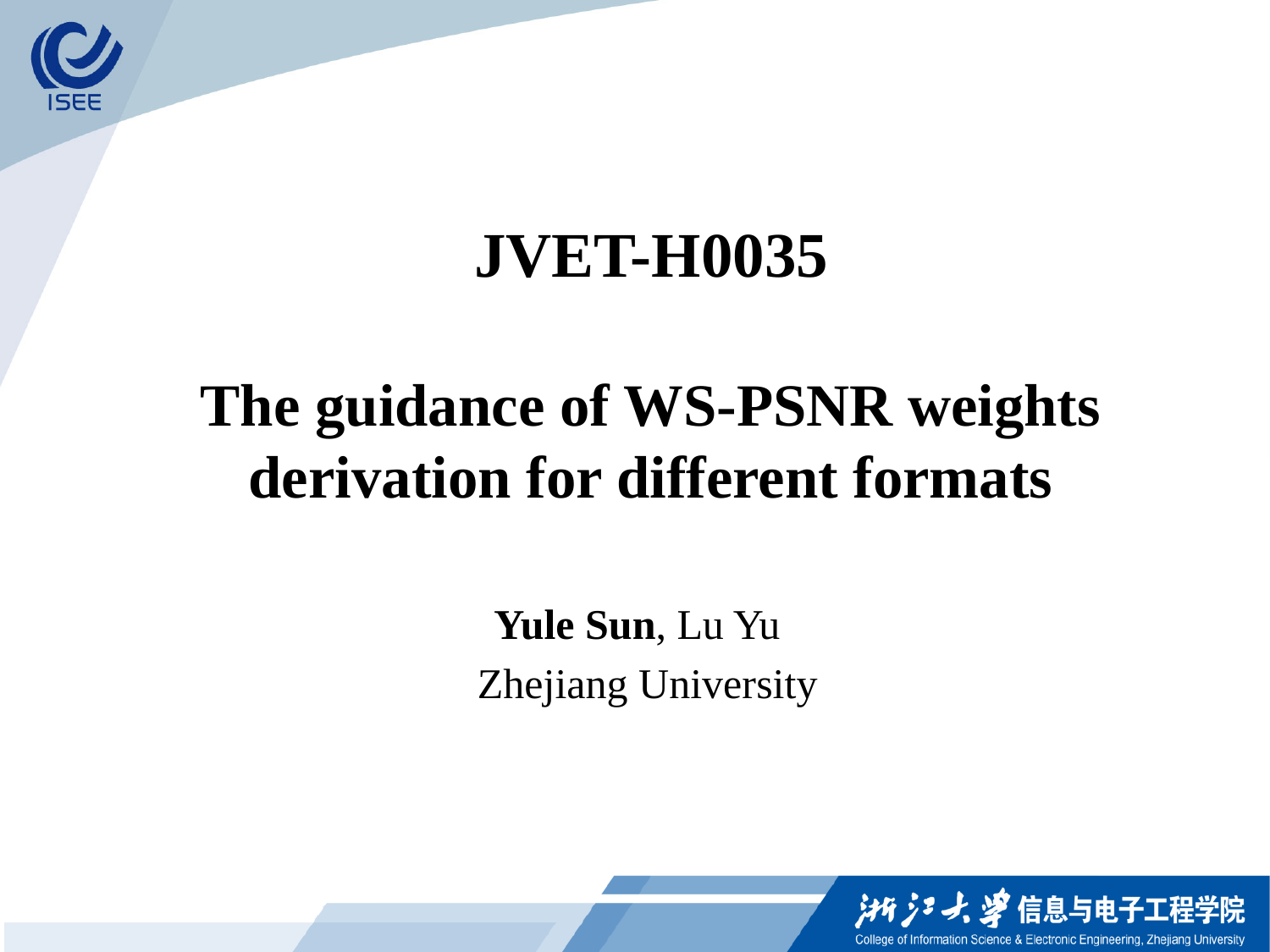

# JVET-H0035 The guidance of WS-PSNR weights derivation for different formats
Yule Sun, Lu Yu
  Zhejiang University